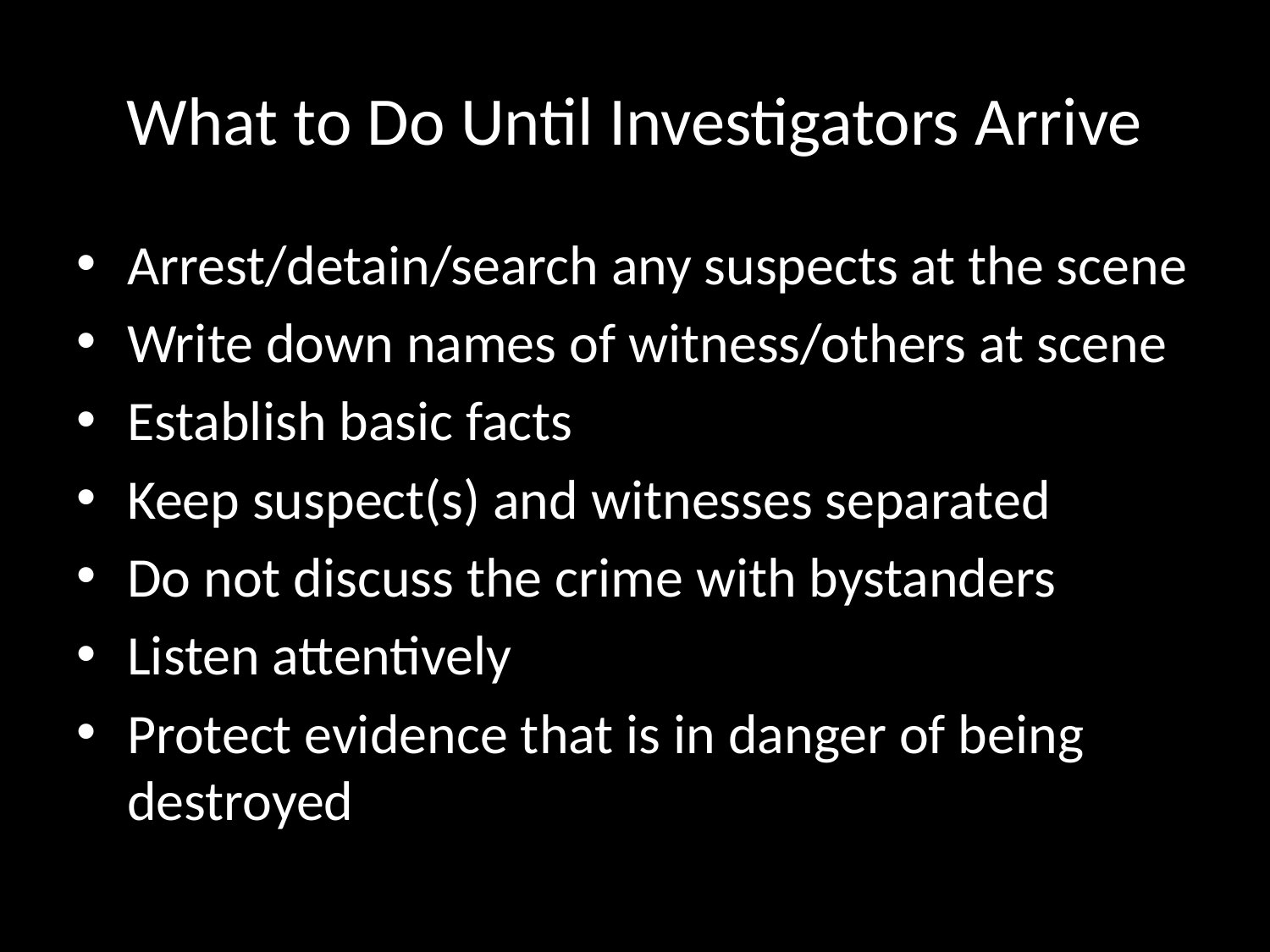

# What to Do Until Investigators Arrive
Arrest/detain/search any suspects at the scene
Write down names of witness/others at scene
Establish basic facts
Keep suspect(s) and witnesses separated
Do not discuss the crime with bystanders
Listen attentively
Protect evidence that is in danger of being destroyed